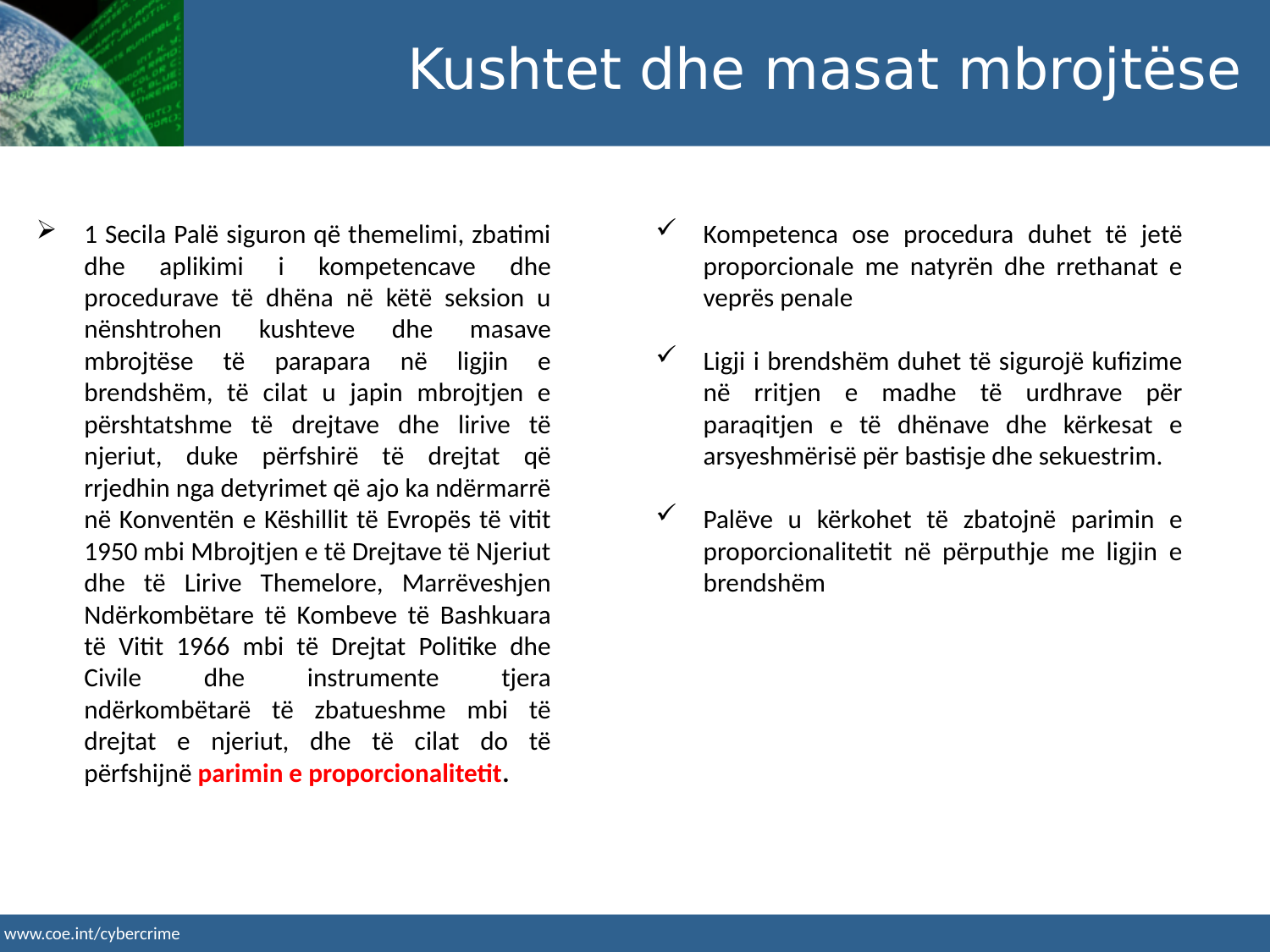

Kushtet dhe masat mbrojtëse
1 Secila Palë siguron që themelimi, zbatimi dhe aplikimi i kompetencave dhe procedurave të dhëna në këtë seksion u nënshtrohen kushteve dhe masave mbrojtëse të parapara në ligjin e brendshëm, të cilat u japin mbrojtjen e përshtatshme të drejtave dhe lirive të njeriut, duke përfshirë të drejtat që rrjedhin nga detyrimet që ajo ka ndërmarrë në Konventën e Këshillit të Evropës të vitit 1950 mbi Mbrojtjen e të Drejtave të Njeriut dhe të Lirive Themelore, Marrëveshjen Ndërkombëtare të Kombeve të Bashkuara të Vitit 1966 mbi të Drejtat Politike dhe Civile dhe instrumente tjera ndërkombëtarë të zbatueshme mbi të drejtat e njeriut, dhe të cilat do të përfshijnë parimin e proporcionalitetit.
Kompetenca ose procedura duhet të jetë proporcionale me natyrën dhe rrethanat e veprës penale

Ligji i brendshëm duhet të sigurojë kufizime në rritjen e madhe të urdhrave për paraqitjen e të dhënave dhe kërkesat e arsyeshmërisë për bastisje dhe sekuestrim.

Palëve u kërkohet të zbatojnë parimin e proporcionalitetit në përputhje me ligjin e brendshëm